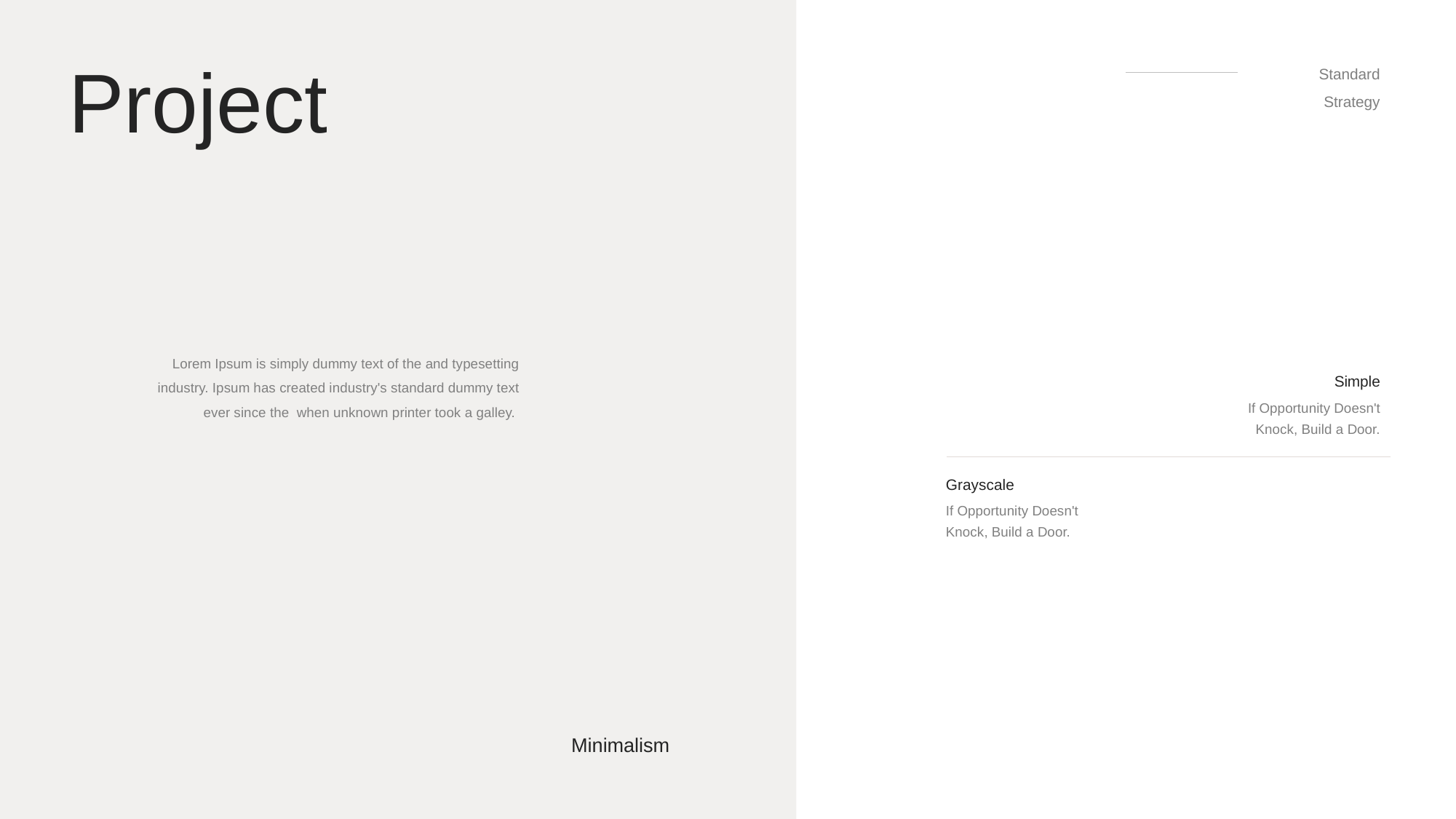

Project
Standard Strategy
Lorem Ipsum is simply dummy text of the and typesetting industry. Ipsum has created industry's standard dummy text ever since the  when unknown printer took a galley.
Simple
If Opportunity Doesn't Knock, Build a Door.

Grayscale
If Opportunity Doesn't Knock, Build a Door.

Minimalism